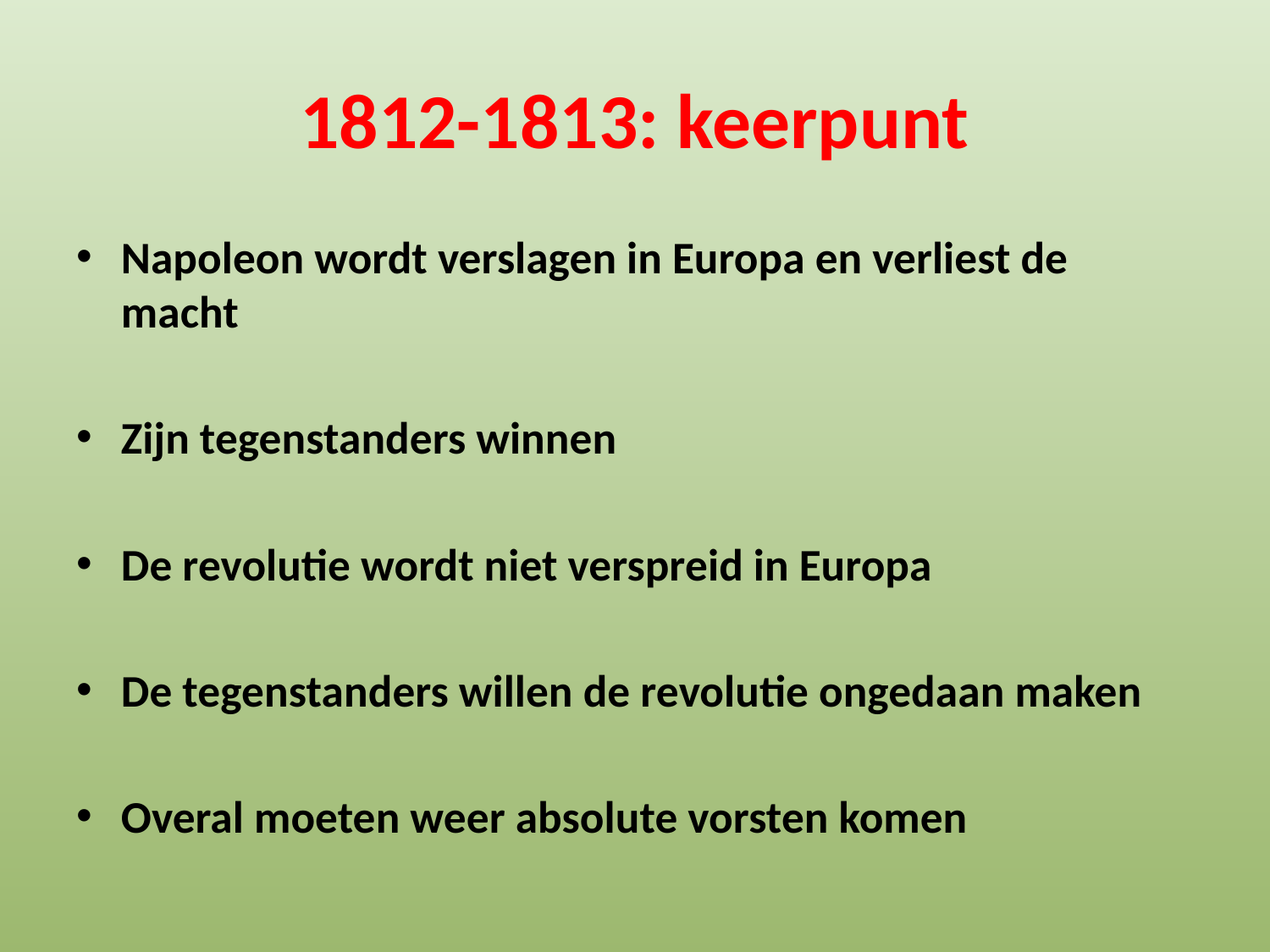

# 1812-1813: keerpunt
Napoleon wordt verslagen in Europa en verliest de macht

Zijn tegenstanders winnen

De revolutie wordt niet verspreid in Europa

De tegenstanders willen de revolutie ongedaan maken

Overal moeten weer absolute vorsten komen